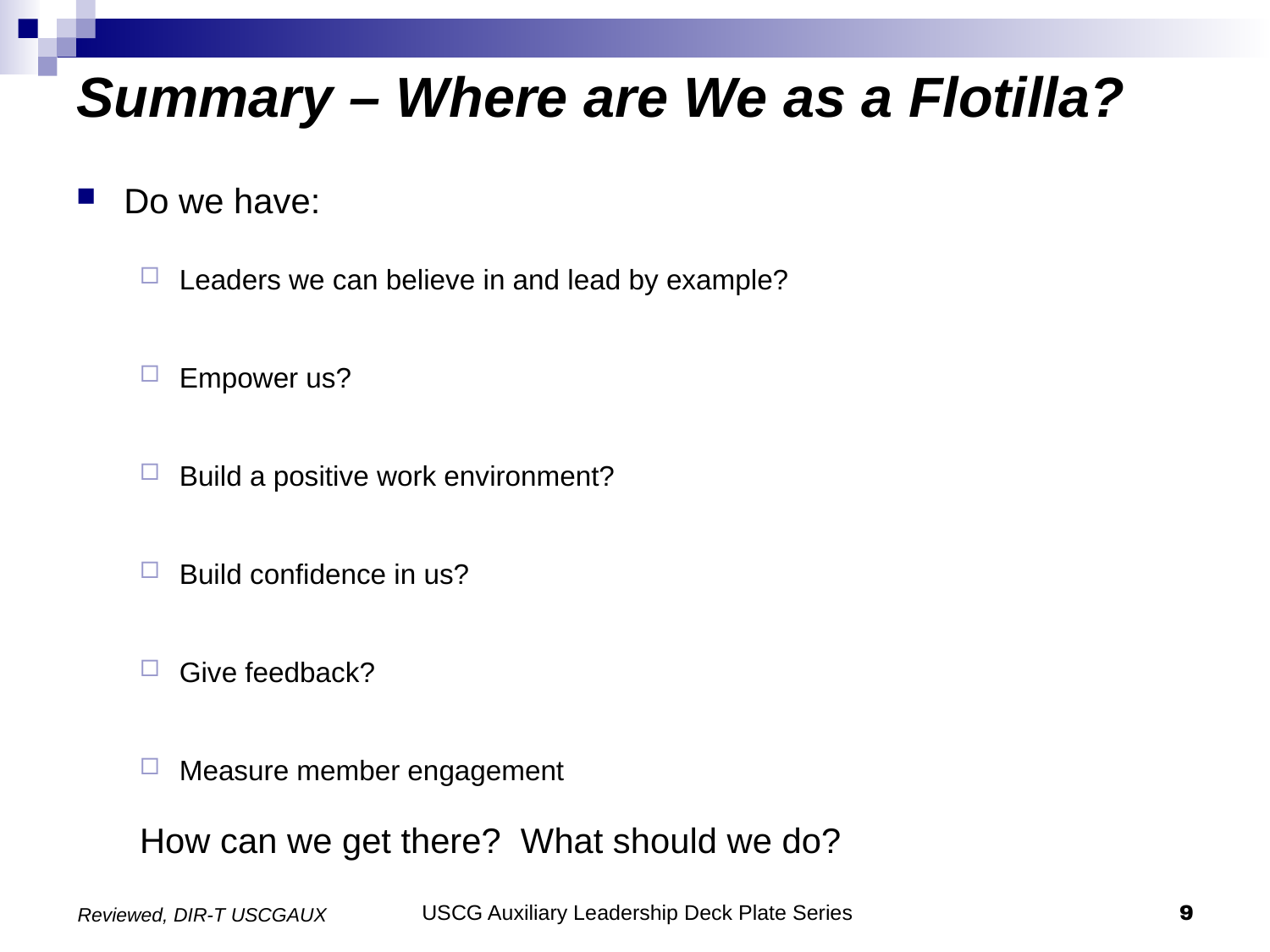

# Summary – Where are We as a Flotilla?
Do we have:

Leaders we can believe in and lead by example?

Empower us?

Build a positive work environment?

Build confidence in us?

Give feedback?

Measure member engagement

How can we get there?  What should we do?

9
USCG Auxiliary Leadership Deck Plate Series
Reviewed, DIR-T USCGAUX